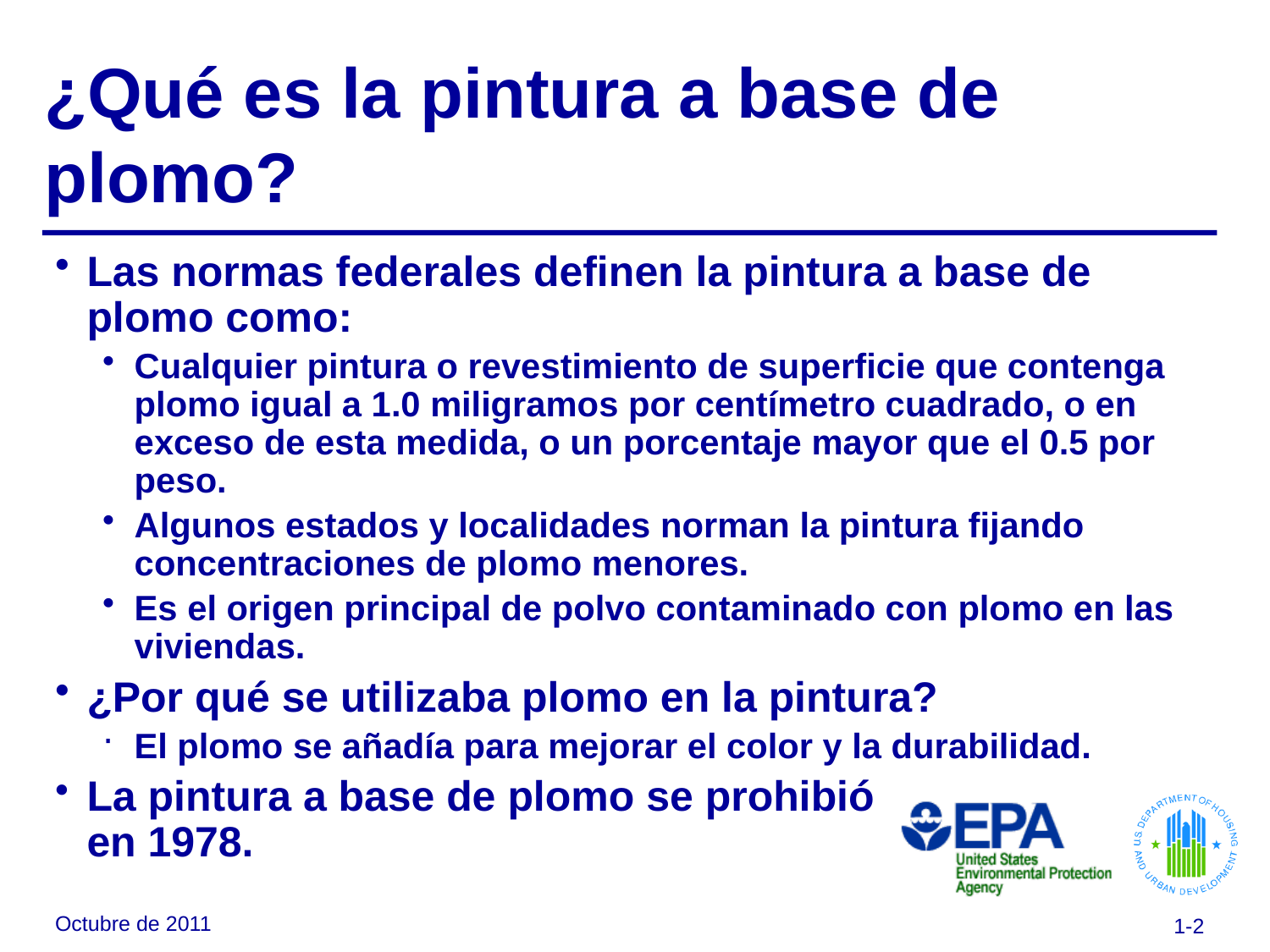

# ¿Qué es la pintura a base de plomo?
Las normas federales definen la pintura a base de plomo como:
Cualquier pintura o revestimiento de superficie que contenga plomo igual a 1.0 miligramos por centímetro cuadrado, o en exceso de esta medida, o un porcentaje mayor que el 0.5 por peso.
Algunos estados y localidades norman la pintura fijando concentraciones de plomo menores.
Es el origen principal de polvo contaminado con plomo en las viviendas.
¿Por qué se utilizaba plomo en la pintura?
El plomo se añadía para mejorar el color y la durabilidad.
La pintura a base de plomo se prohibió                          en 1978.
Octubre de 2011
1-2